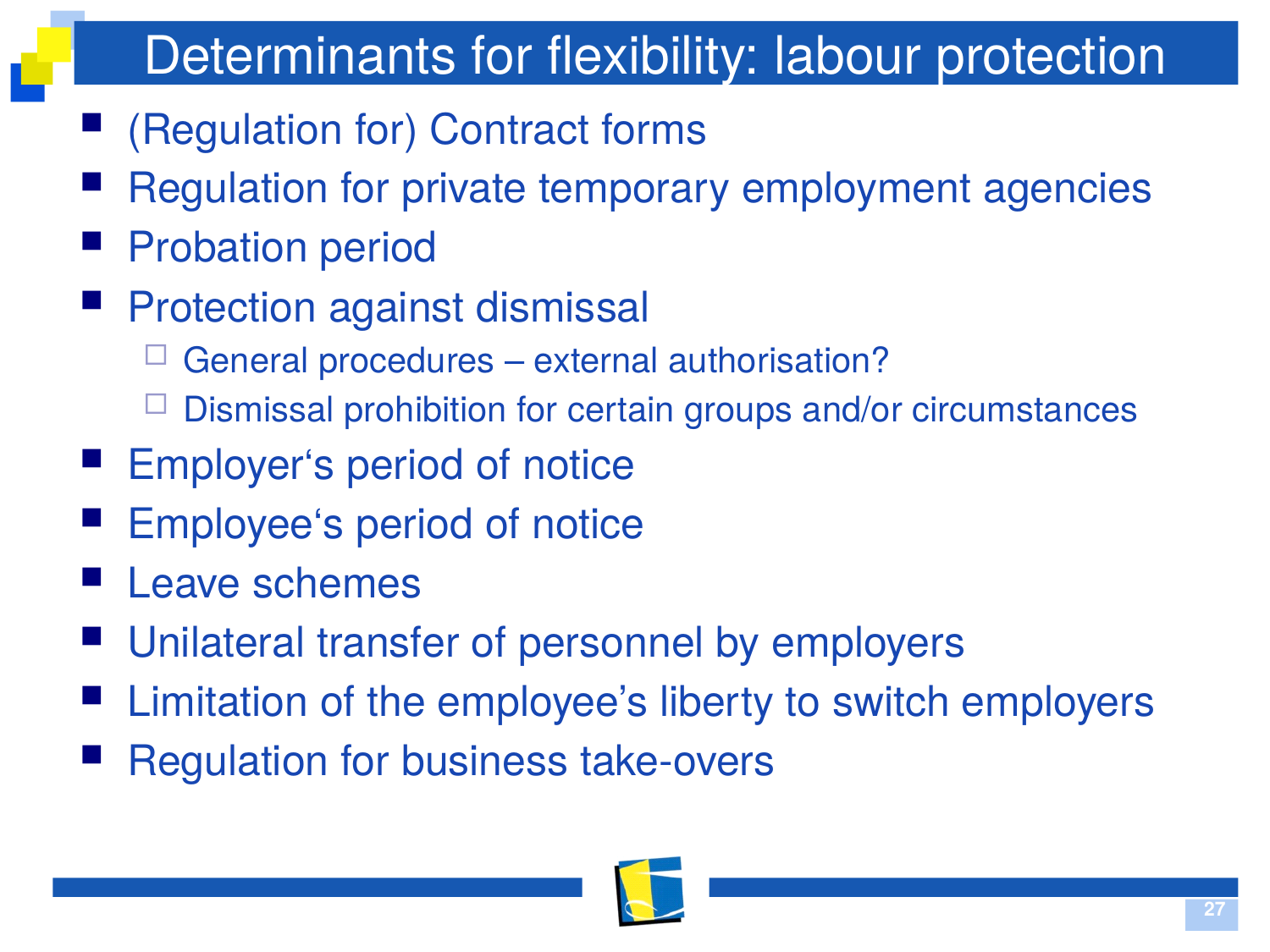

# Determinants for flexibility: labour protection
(Regulation for) Contract forms
Regulation for private temporary employment agencies
Probation period
Protection against dismissal
General procedures – external authorisation?
Dismissal prohibition for certain groups and/or circumstances
Employer‘s period of notice
Employee‘s period of notice
Leave schemes
Unilateral transfer of personnel by employers
Limitation of the employee’s liberty to switch employers
Regulation for business take-overs

27